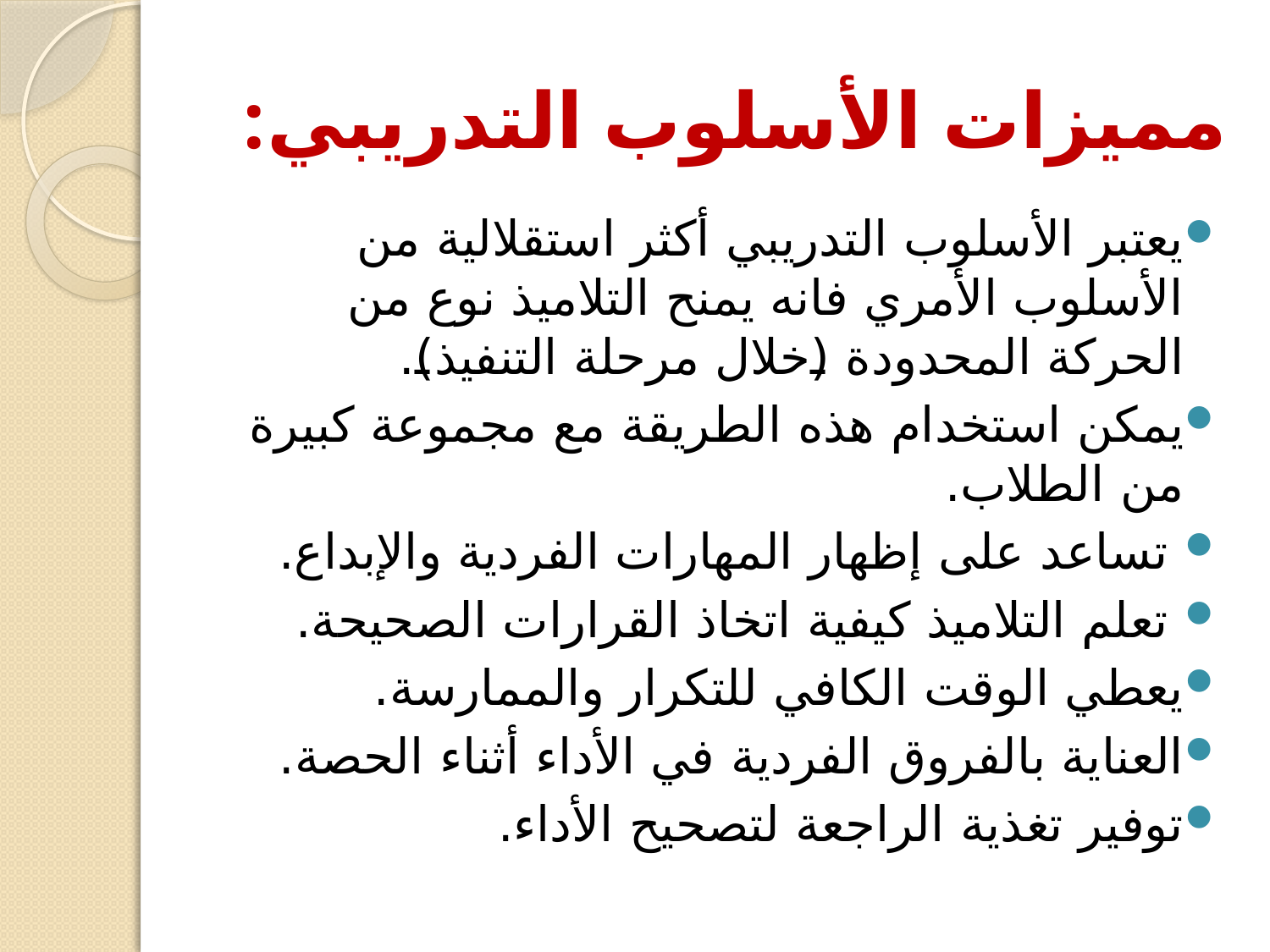

# مميزات الأسلوب التدريبي:
يعتبر الأسلوب التدريبي أكثر استقلالية من الأسلوب الأمري فانه يمنح التلاميذ نوع من الحركة المحدودة (خلال مرحلة التنفيذ).
يمكن استخدام هذه الطريقة مع مجموعة كبيرة من الطلاب.
 تساعد على إظهار المهارات الفردية والإبداع.
 تعلم التلاميذ كيفية اتخاذ القرارات الصحيحة.
يعطي الوقت الكافي للتكرار والممارسة.
العناية بالفروق الفردية في الأداء أثناء الحصة.
توفير تغذية الراجعة لتصحيح الأداء.